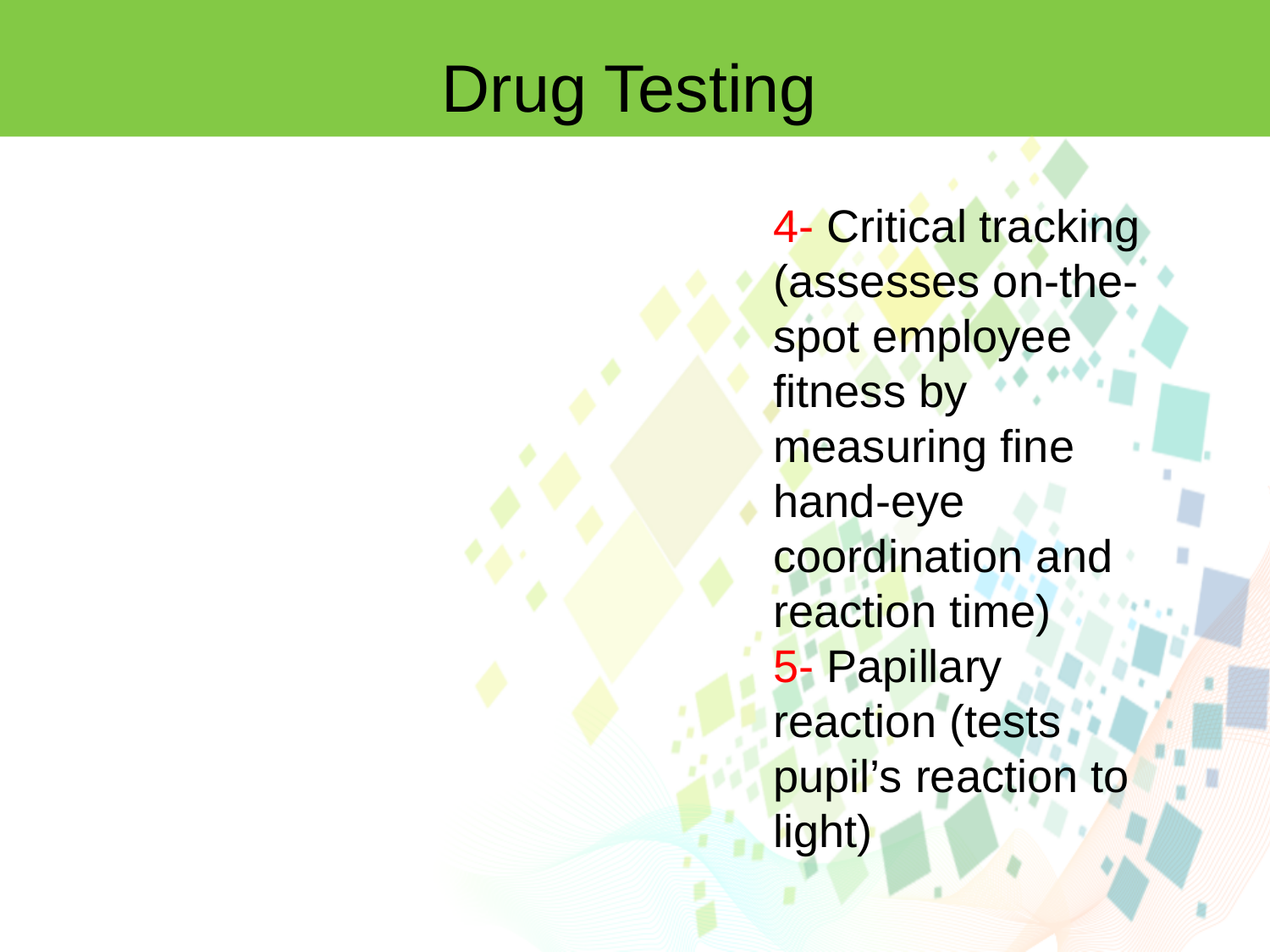

Drug Testing
4- Critical tracking (assesses on-the-spot employee ﬁtness by measuring ﬁne hand-eye coordination and reaction time)
5- Papillary reaction (tests pupil’s reaction to light)